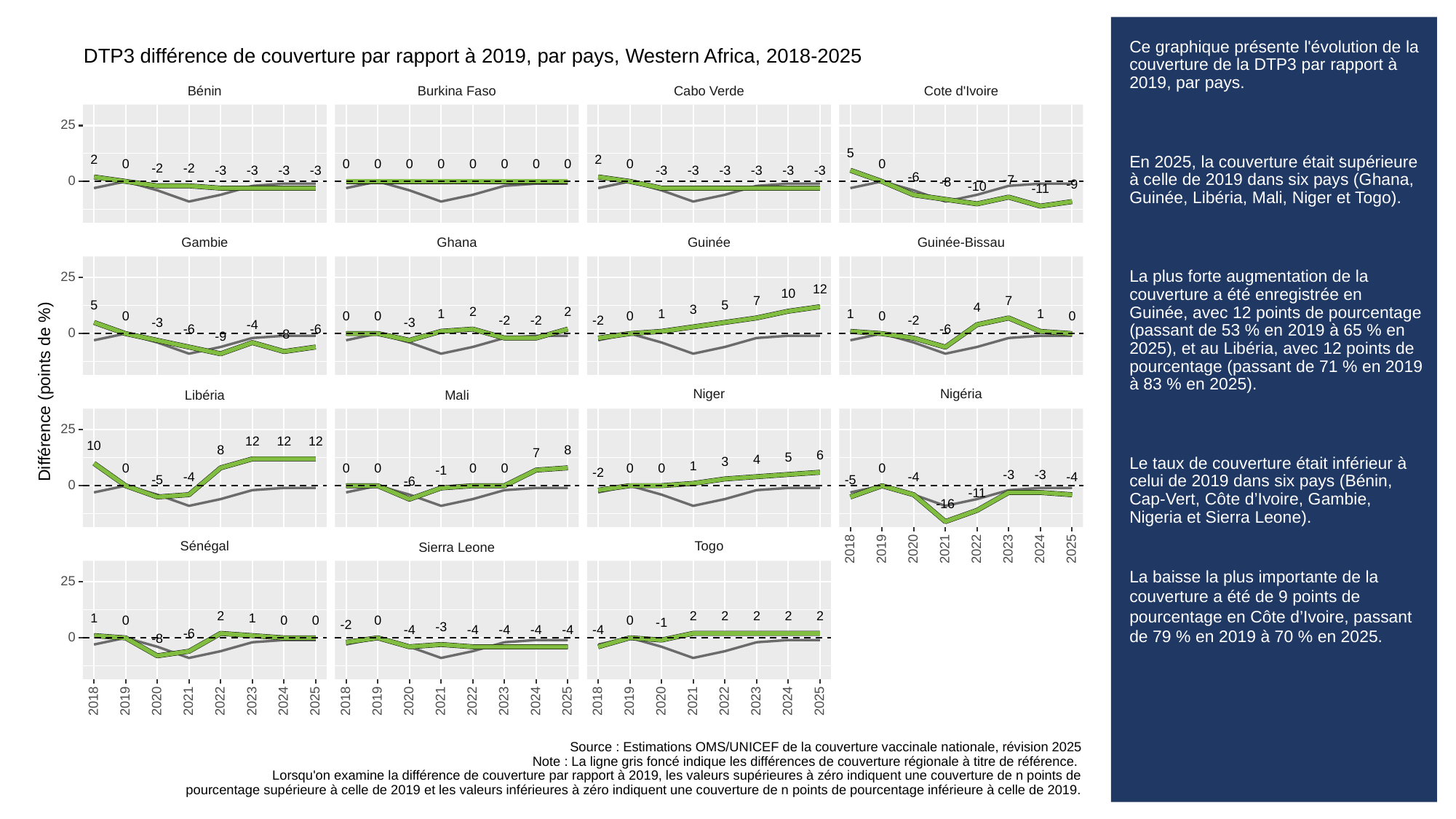

# Ce graphique présente l'évolution de la couverture de la DTP3 par rapport à 2019, par pays.

En 2025, la couverture était supérieure à celle de 2019 dans six pays (Ghana, Guinée, Libéria, Mali, Niger et Togo).

La plus forte augmentation de la couverture a été enregistrée en Guinée, avec 12 points de pourcentage (passant de 53 % en 2019 à 65 % en 2025), et au Libéria, avec 12 points de pourcentage (passant de 71 % en 2019 à 83 % en 2025).

Le taux de couverture était inférieur à celui de 2019 dans six pays (Bénin, Cap-Vert, Côte d’Ivoire, Gambie, Nigeria et Sierra Leone).

La baisse la plus importante de la couverture a été de 9 points de pourcentage en Côte d’Ivoire, passant de 79 % en 2019 à 70 % en 2025.

DTP3 différence de couverture par rapport à 2019, par pays, Western Africa, 2018-2025
Cabo Verde
Cote d'Ivoire
Bénin
Burkina Faso

25

5

2
2
0
0
0
0
0
0
0
0
0
0
0
-2
-2
-3
-3
-3
-3
-3
-3
-3
-3
-3
-3

-6
-7
0

-8
-9

-10
-11

Gambie
Ghana
Guinée
Guinée-Bissau

25

12
10
7
7
5
5
4
3

2
2
1
1
1
1
0
0
0
0
0
0
-2
-2
-2
-2

-3
-3
-4

-6
-6
-6
0

-8
-9

Différence (points de %)
Nigéria
Niger
Libéria
Mali

25

12
12
12
10
8
8
7
6
5
4
3

1
0
0
0
0
0
0
0
0
-1

-2
-3
-3

-4
-4
-4
-5
-5
-6
0

-11
-16

Sénégal
Togo
Sierra Leone
2023
2018
2019
2020
2021
2022
2024
2025

25

2
2
2
2
2
2
1
1
0
0
0
0
0
-1
-2
-3
-4
-4
-4
-4
-4
-4
-6
0

-8

2023
2023
2023
2018
2019
2020
2021
2022
2024
2025
2018
2019
2020
2021
2022
2024
2025
2018
2019
2020
2021
2022
2024
2025
Source : Estimations OMS/UNICEF de la couverture vaccinale nationale, révision 2025
Note : La ligne gris foncé indique les différences de couverture régionale à titre de référence.
Lorsqu'on examine la différence de couverture par rapport à 2019, les valeurs supérieures à zéro indiquent une couverture de n points de
pourcentage supérieure à celle de 2019 et les valeurs inférieures à zéro indiquent une couverture de n points de pourcentage inférieure à celle de 2019.